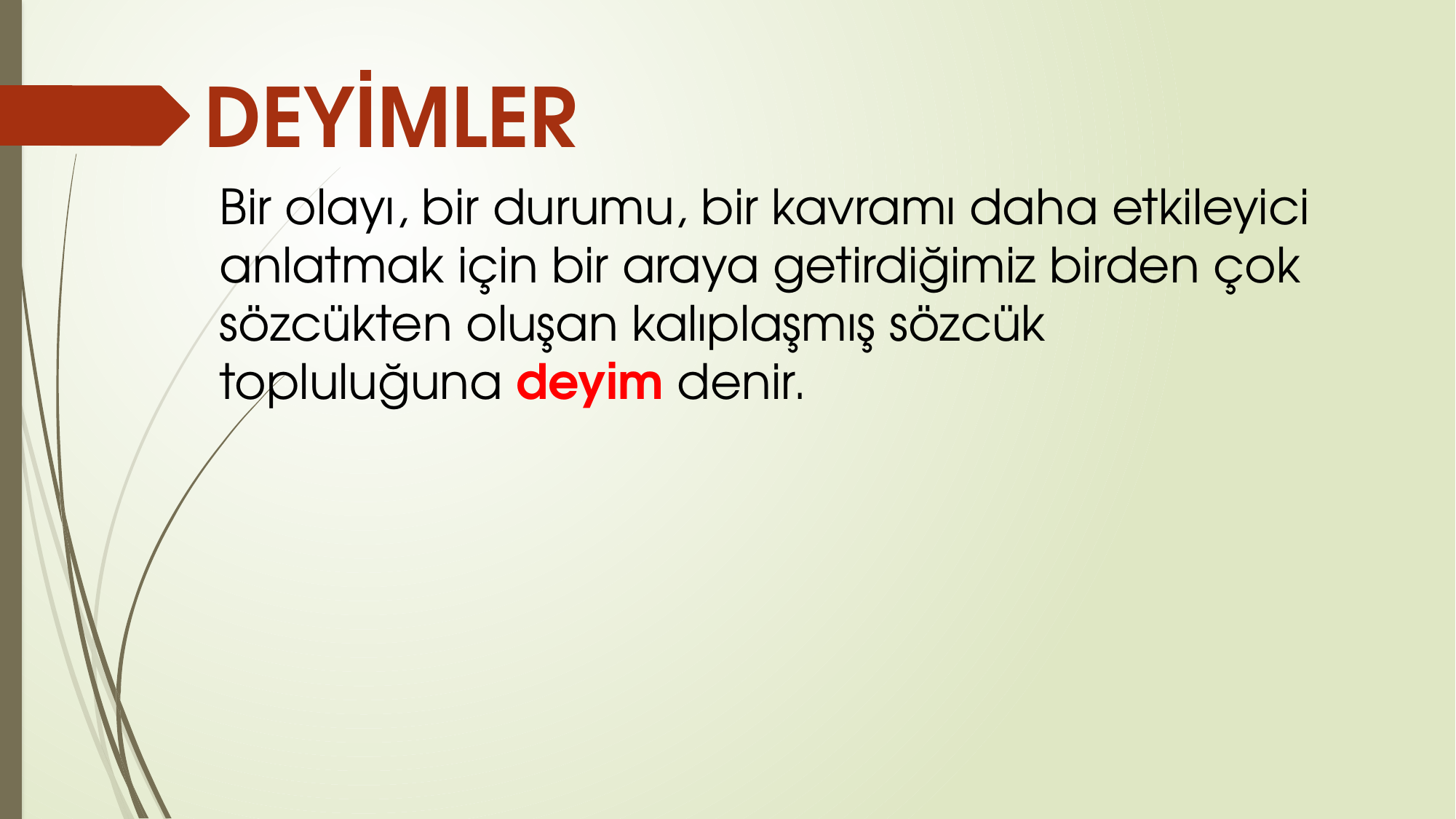

DEYİMLER
Bir olayı, bir durumu, bir kavramı daha etkileyici anlatmak için bir araya getirdiğimiz birden çok sözcükten oluşan kalıplaşmış sözcük topluluğuna deyim denir.